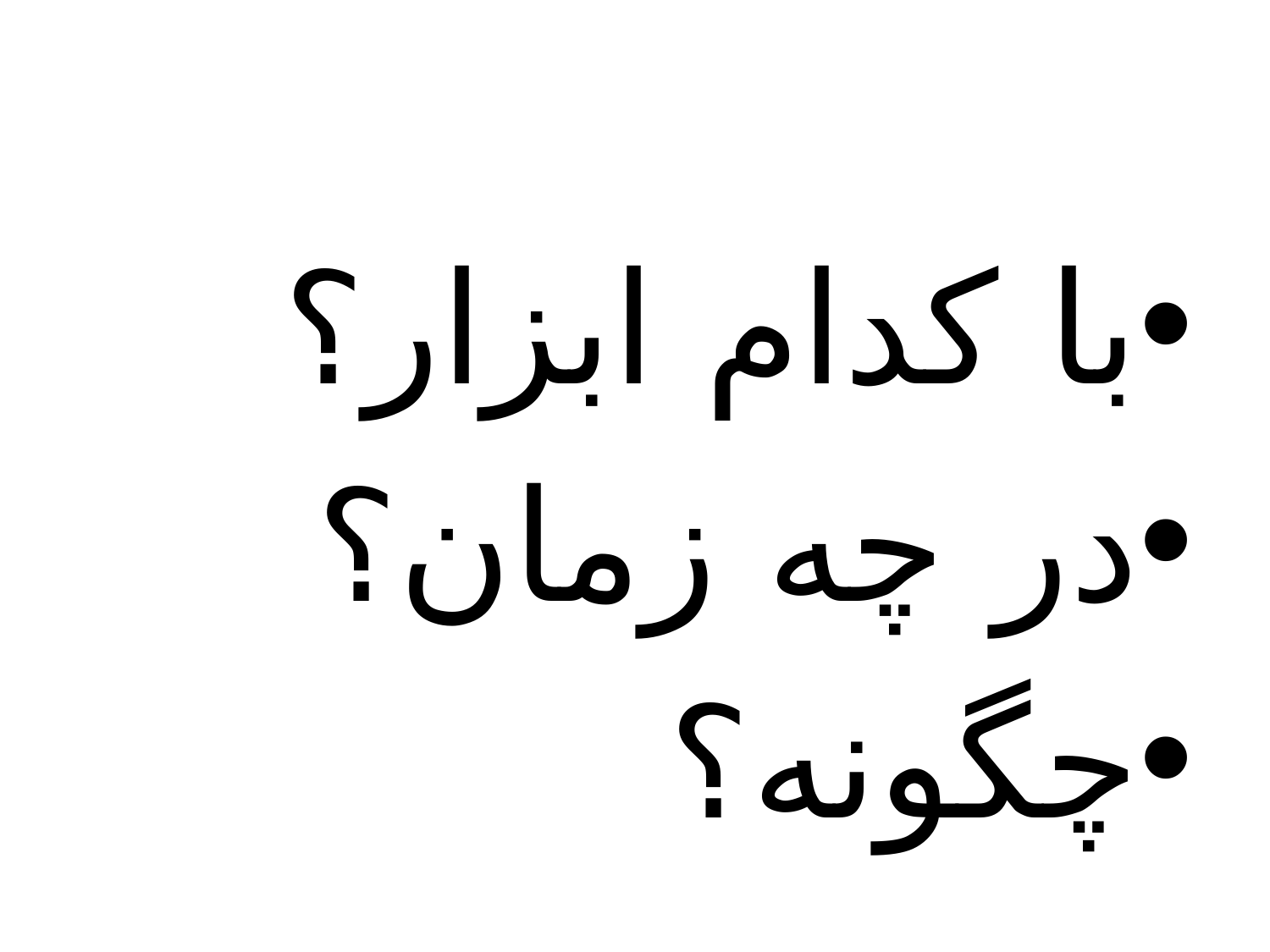

#
با کدام ابزار؟
در چه زمان؟
چگونه؟